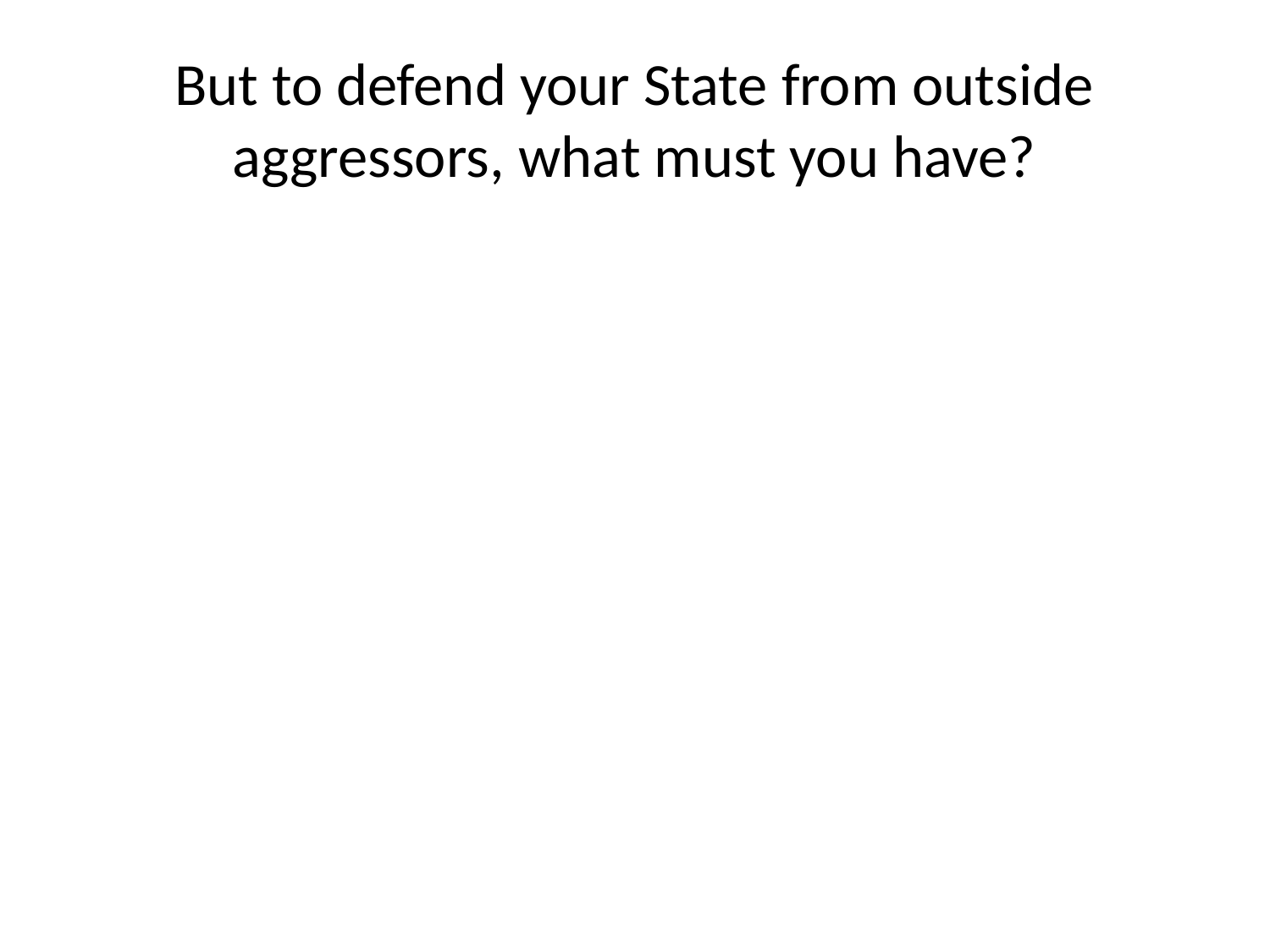

# But to defend your State from outside aggressors, what must you have?